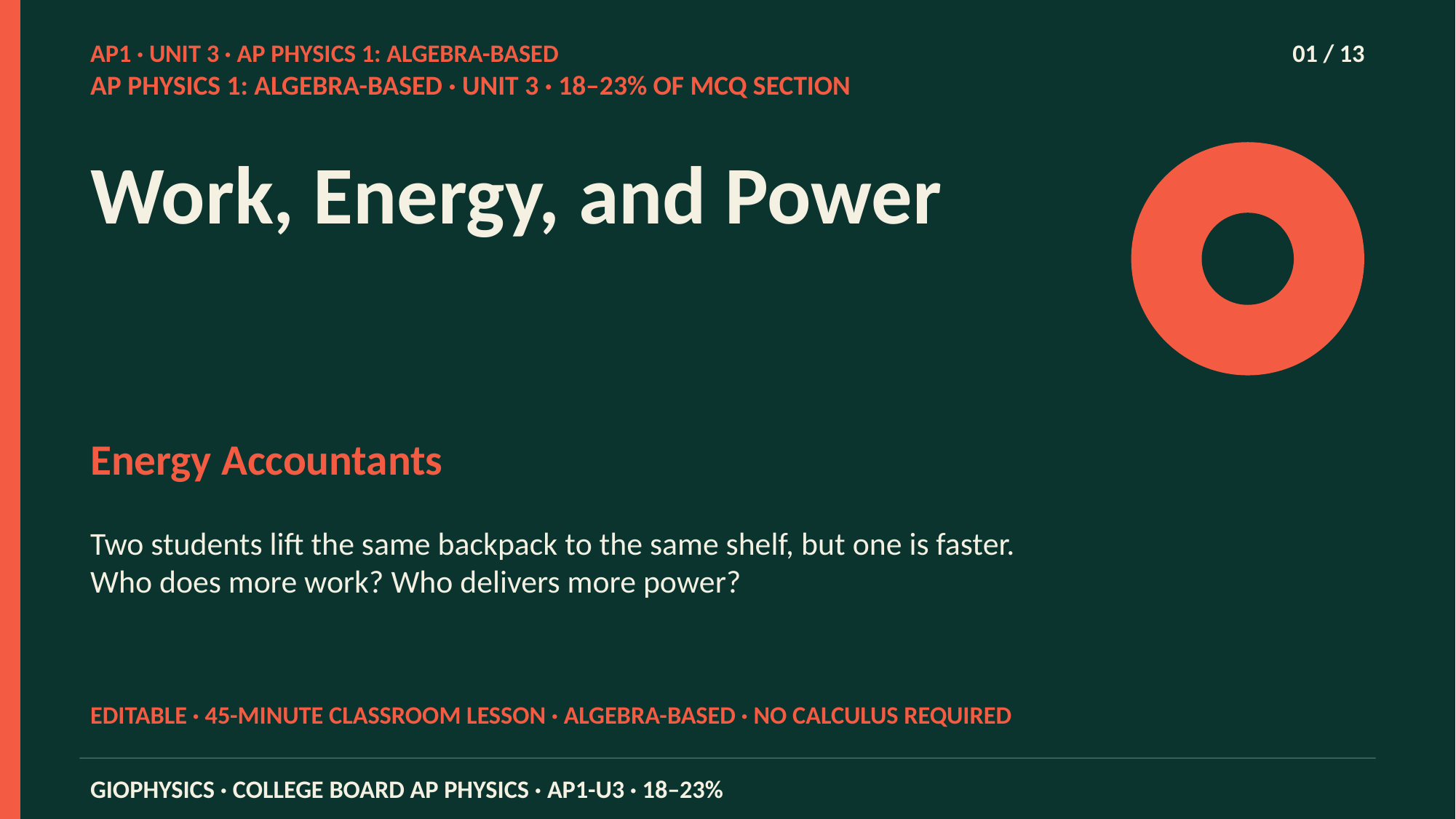

AP1 · UNIT 3 · AP PHYSICS 1: ALGEBRA-BASED
01 / 13
AP PHYSICS 1: ALGEBRA-BASED · UNIT 3 · 18–23% OF MCQ SECTION
Work, Energy, and Power

Energy Accountants
Two students lift the same backpack to the same shelf, but one is faster. Who does more work? Who delivers more power?
EDITABLE · 45-MINUTE CLASSROOM LESSON · ALGEBRA-BASED · NO CALCULUS REQUIRED

GIOPHYSICS · COLLEGE BOARD AP PHYSICS · AP1-U3 · 18–23%